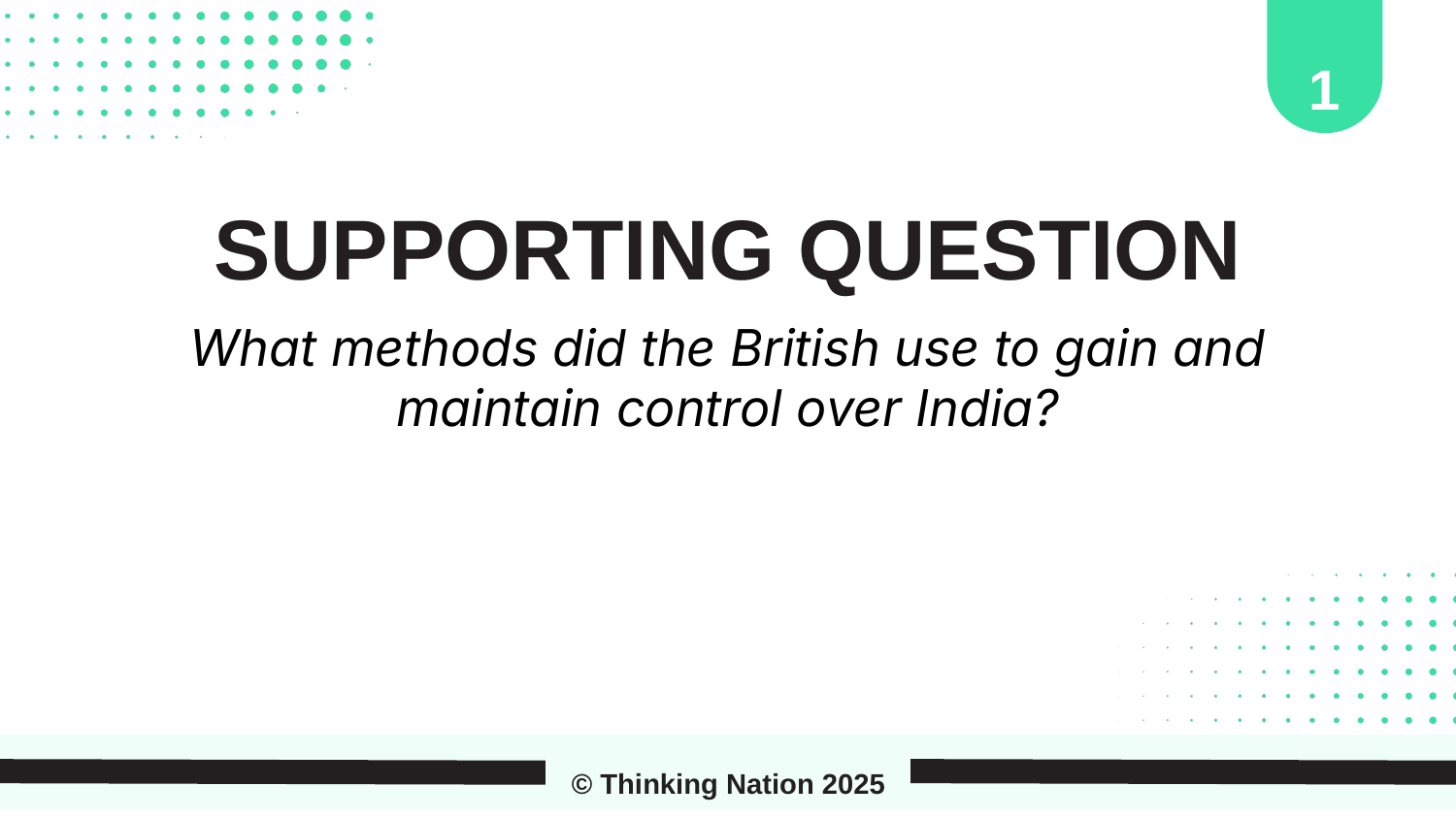

1
SUPPORTING QUESTION
What methods did the British use to gain and maintain control over India?

© Thinking Nation 2025